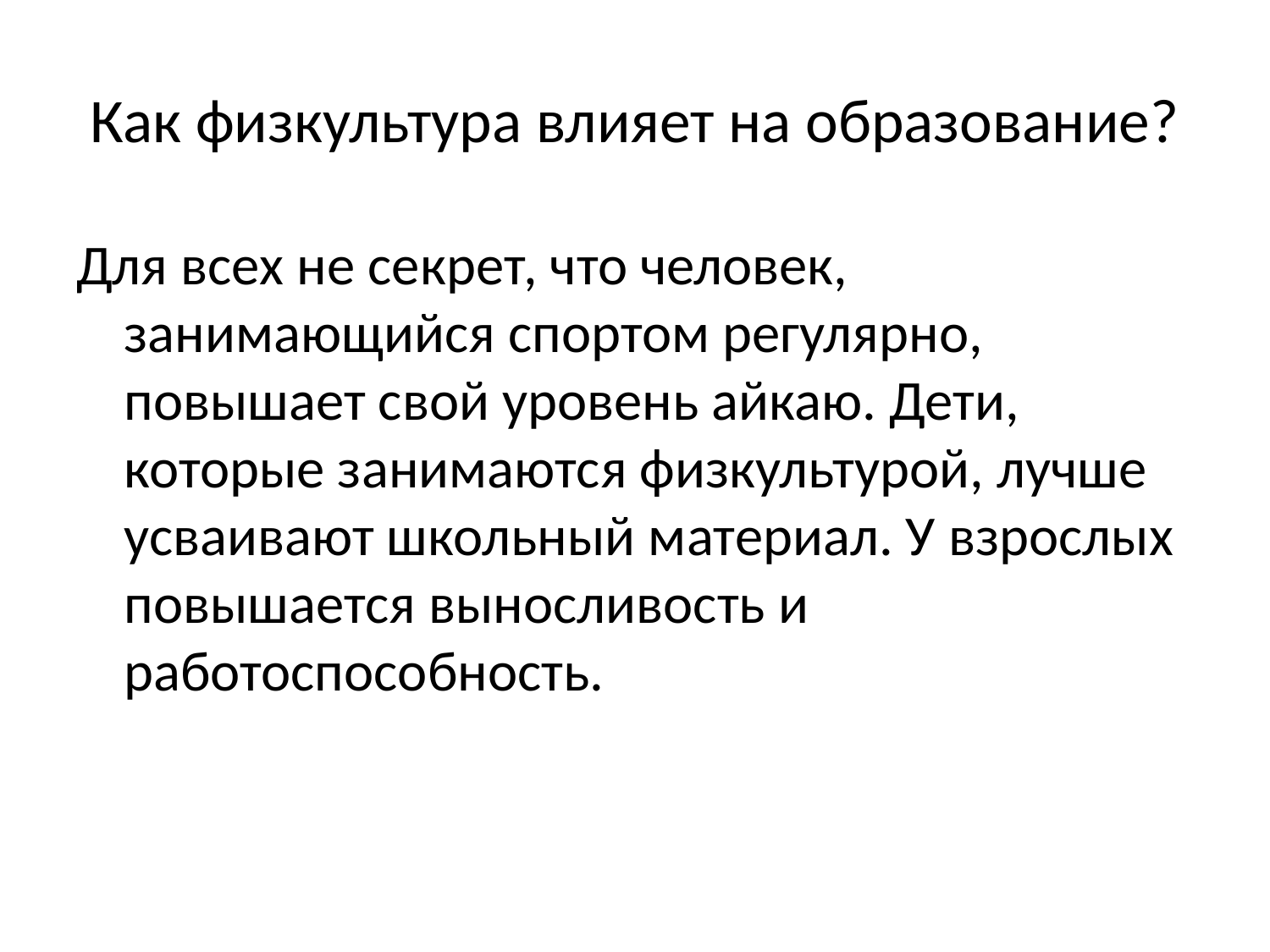

# Как физкультура влияет на образование?
Для всех не секрет, что человек, занимающийся спортом регулярно, повышает свой уровень айкаю. Дети, которые занимаются физкультурой, лучше усваивают школьный материал. У взрослых повышается выносливость и работоспособность.